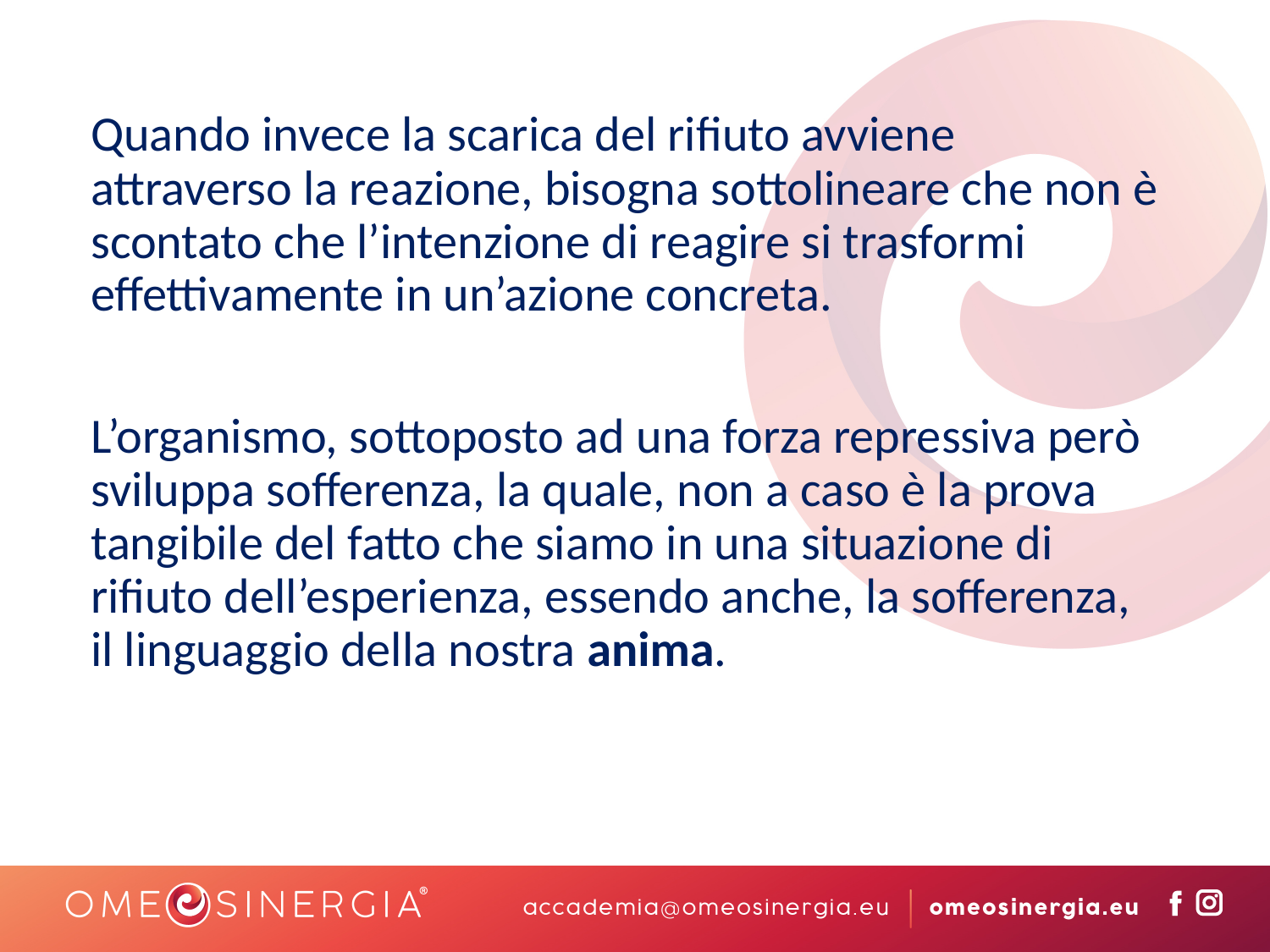

Quando invece la scarica del rifiuto avviene attraverso la reazione, bisogna sottolineare che non è scontato che l’intenzione di reagire si trasformi effettivamente in un’azione concreta.

L’organismo, sottoposto ad una forza repressiva però sviluppa sofferenza, la quale, non a caso è la prova tangibile del fatto che siamo in una situazione di rifiuto dell’esperienza, essendo anche, la sofferenza, il linguaggio della nostra anima.